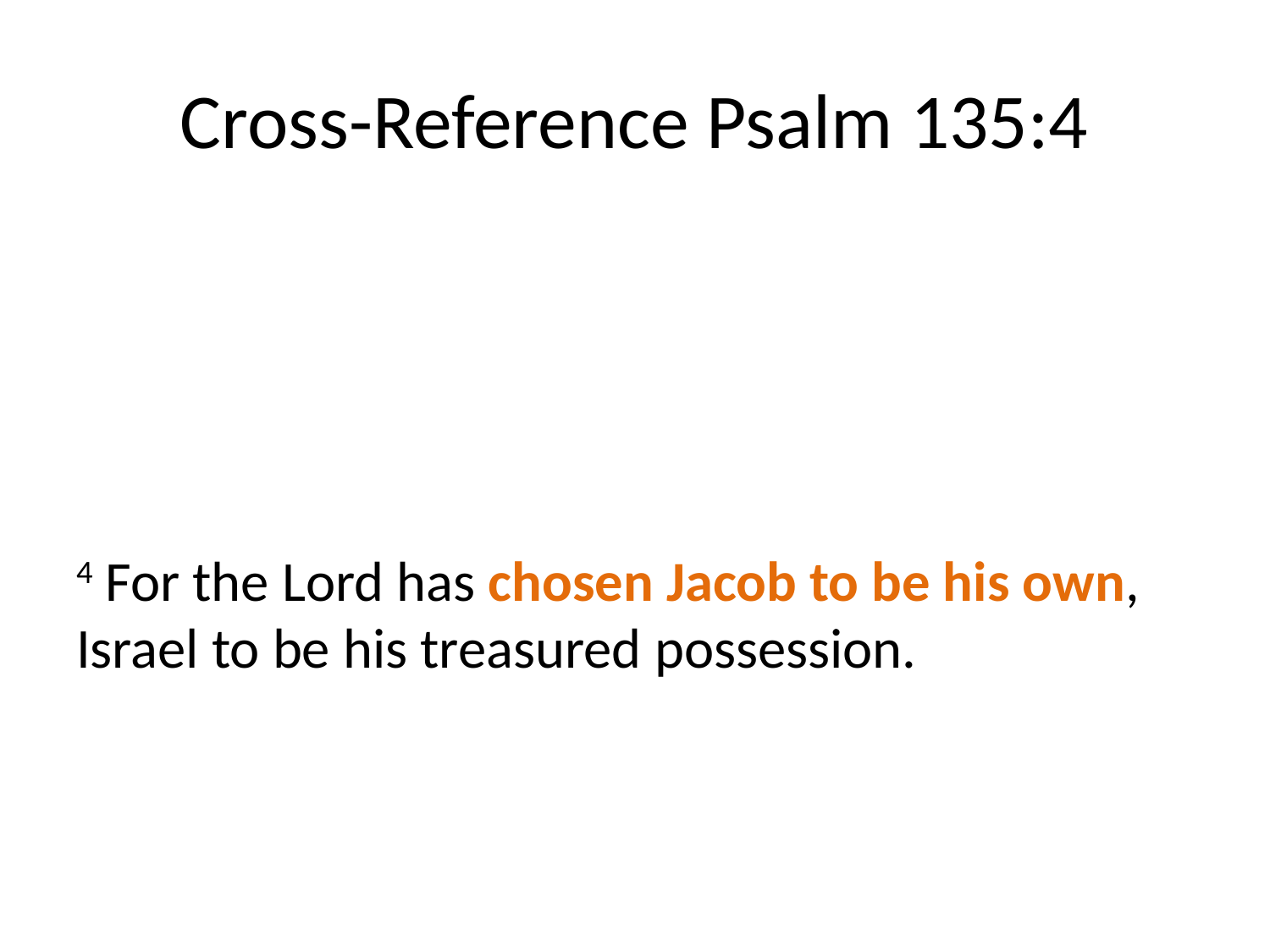

# Cross-Reference Psalm 135:4

4 For the Lord has chosen Jacob to be his own, Israel to be his treasured possession.